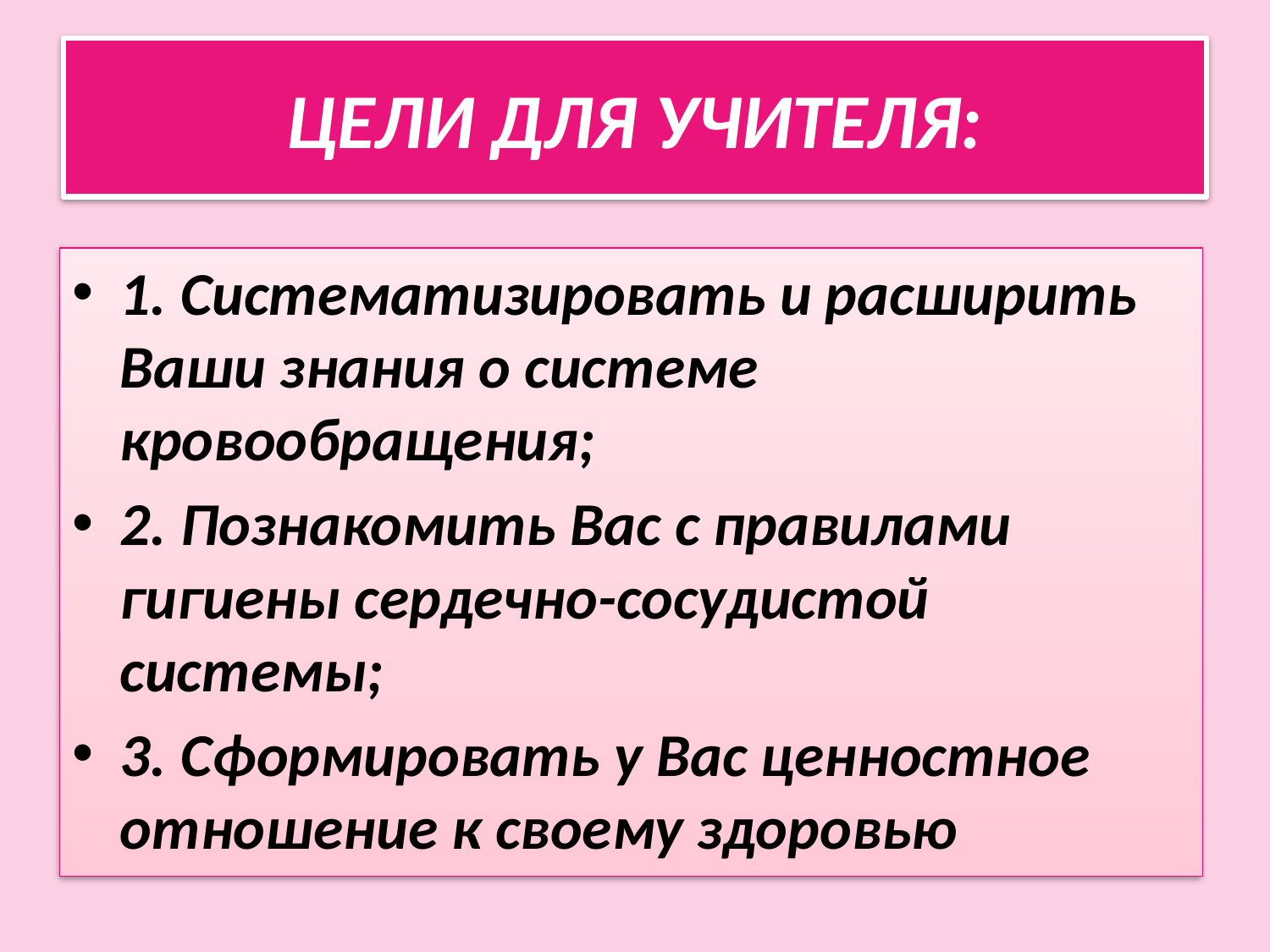

# ЦЕЛИ ДЛЯ УЧИТЕЛЯ:
1. Систематизировать и расширить Ваши знания о системе кровообращения;
2. Познакомить Вас с правилами гигиены сердечно-сосудистой системы;
3. Сформировать у Вас ценностное отношение к своему здоровью